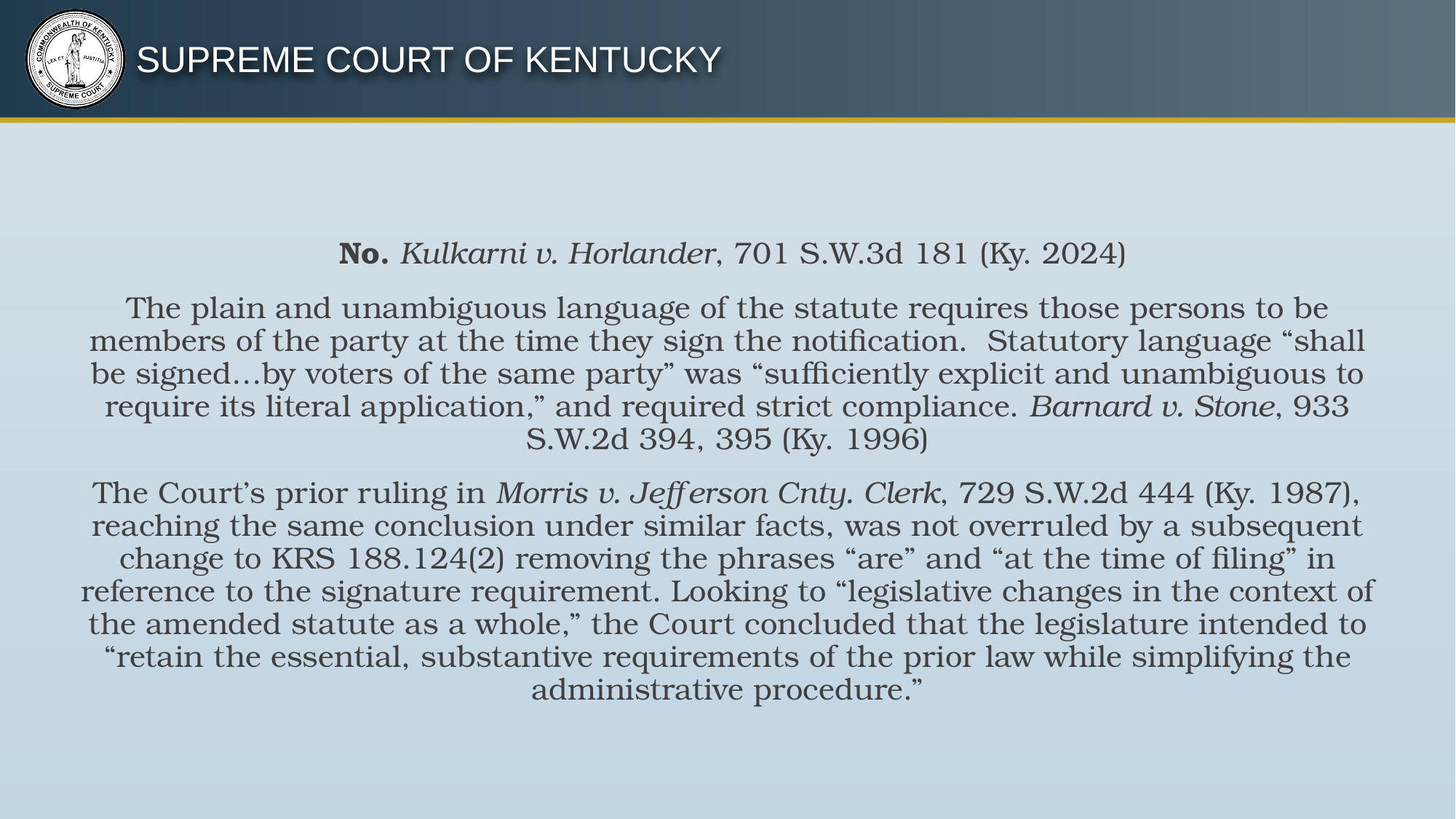

No. Kulkarni v. Horlander, 701 S.W.3d 181 (Ky. 2024)
The plain and unambiguous language of the statute requires those persons to be members of the party at the time they sign the notification.  Statutory language “shall be signed…by voters of the same party” was “sufficiently explicit and unambiguous to require its literal application,” and required strict compliance. Barnard v. Stone, 933 S.W.2d 394, 395 (Ky. 1996)
The Court’s prior ruling in Morris v. Jefferson Cnty. Clerk, 729 S.W.2d 444 (Ky. 1987), reaching the same conclusion under similar facts, was not overruled by a subsequent change to KRS 188.124(2) removing the phrases “are” and “at the time of filing” in reference to the signature requirement. Looking to “legislative changes in the context of the amended statute as a whole,” the Court concluded that the legislature intended to “retain the essential, substantive requirements of the prior law while simplifying the administrative procedure.”